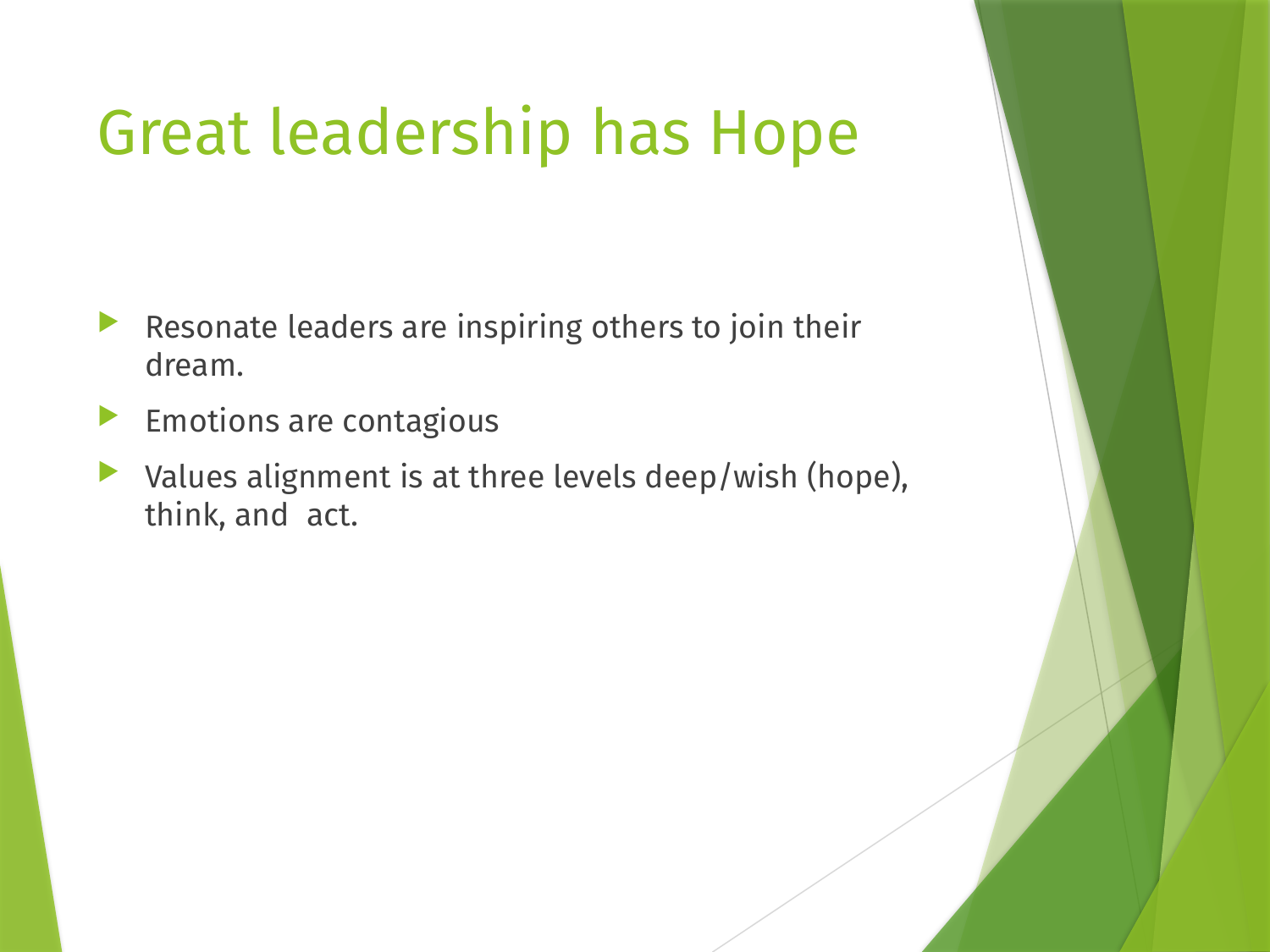

# Great leadership has Hope
Resonate leaders are inspiring others to join their dream.
Emotions are contagious
Values alignment is at three levels deep/wish (hope), think, and  act.